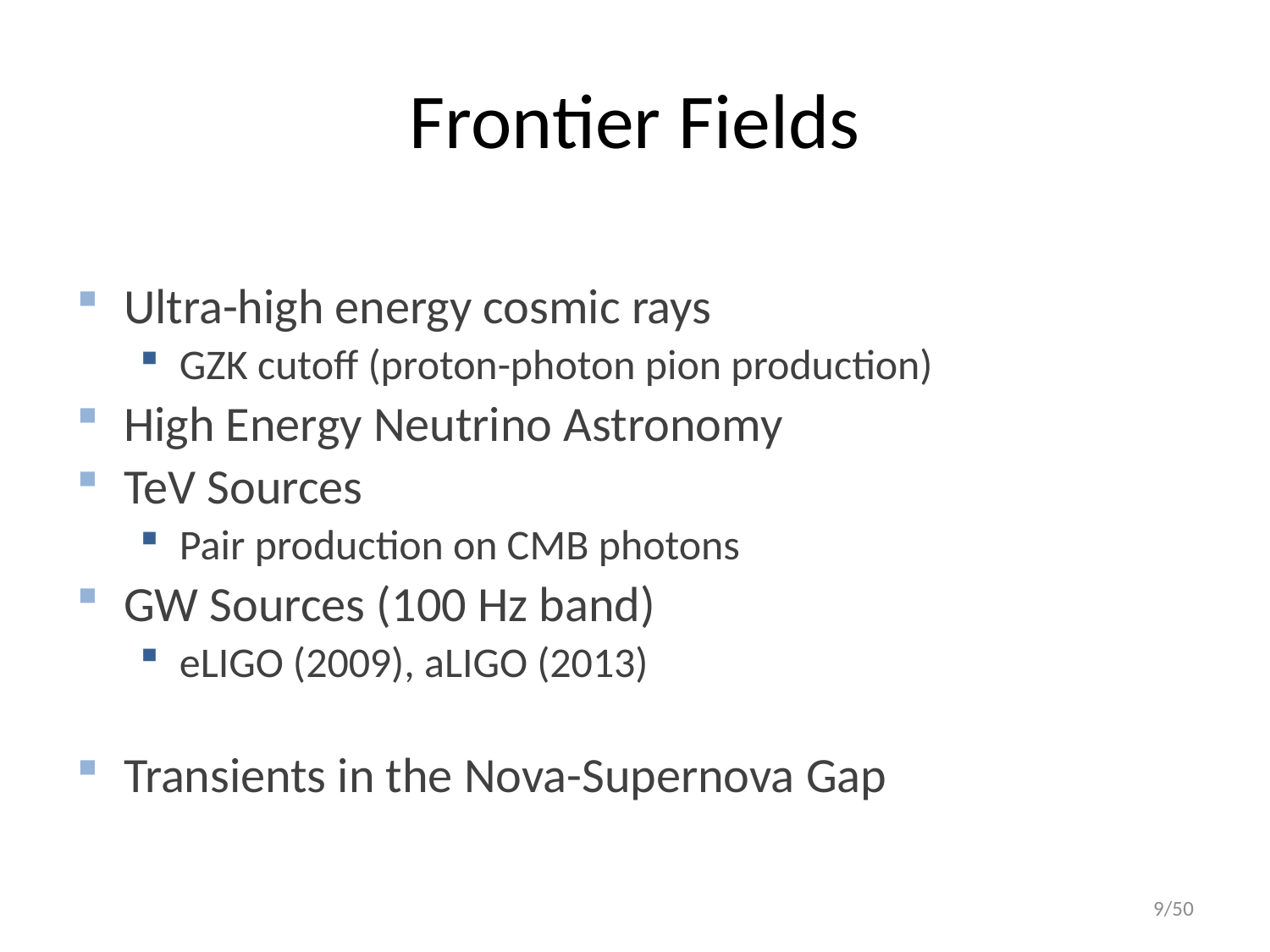

# Frontier Fields
Ultra-high energy cosmic rays
GZK cutoff (proton-photon pion production)
High Energy Neutrino Astronomy
TeV Sources
Pair production on CMB photons
GW Sources (100 Hz band)
eLIGO (2009), aLIGO (2013)

Transients in the Nova-Supernova Gap

9/50